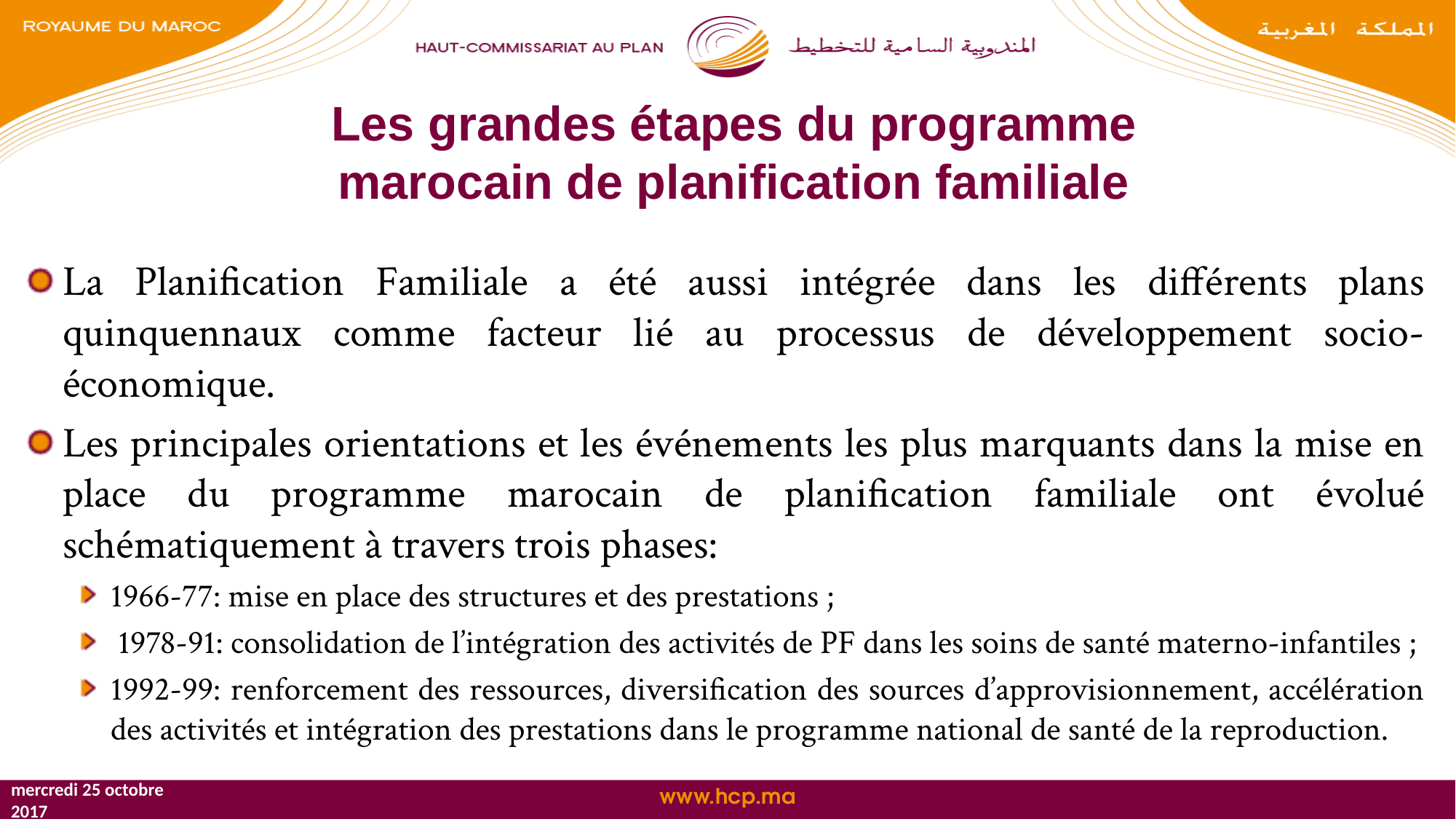

# Les grandes étapes du programme marocain de planification familiale
La Planification Familiale a été aussi intégrée dans les différents plans quinquennaux comme facteur lié au processus de développement socio-économique.
Les principales orientations et les événements les plus marquants dans la mise en place du programme marocain de planification familiale ont évolué schématiquement à travers trois phases:
1966-77: mise en place des structures et des prestations ;
 1978-91: consolidation de l’intégration des activités de PF dans les soins de santé materno-infantiles ;
1992-99: renforcement des ressources, diversification des sources d’approvisionnement, accélération des activités et intégration des prestations dans le programme national de santé de la reproduction.
mercredi 25 octobre 2017